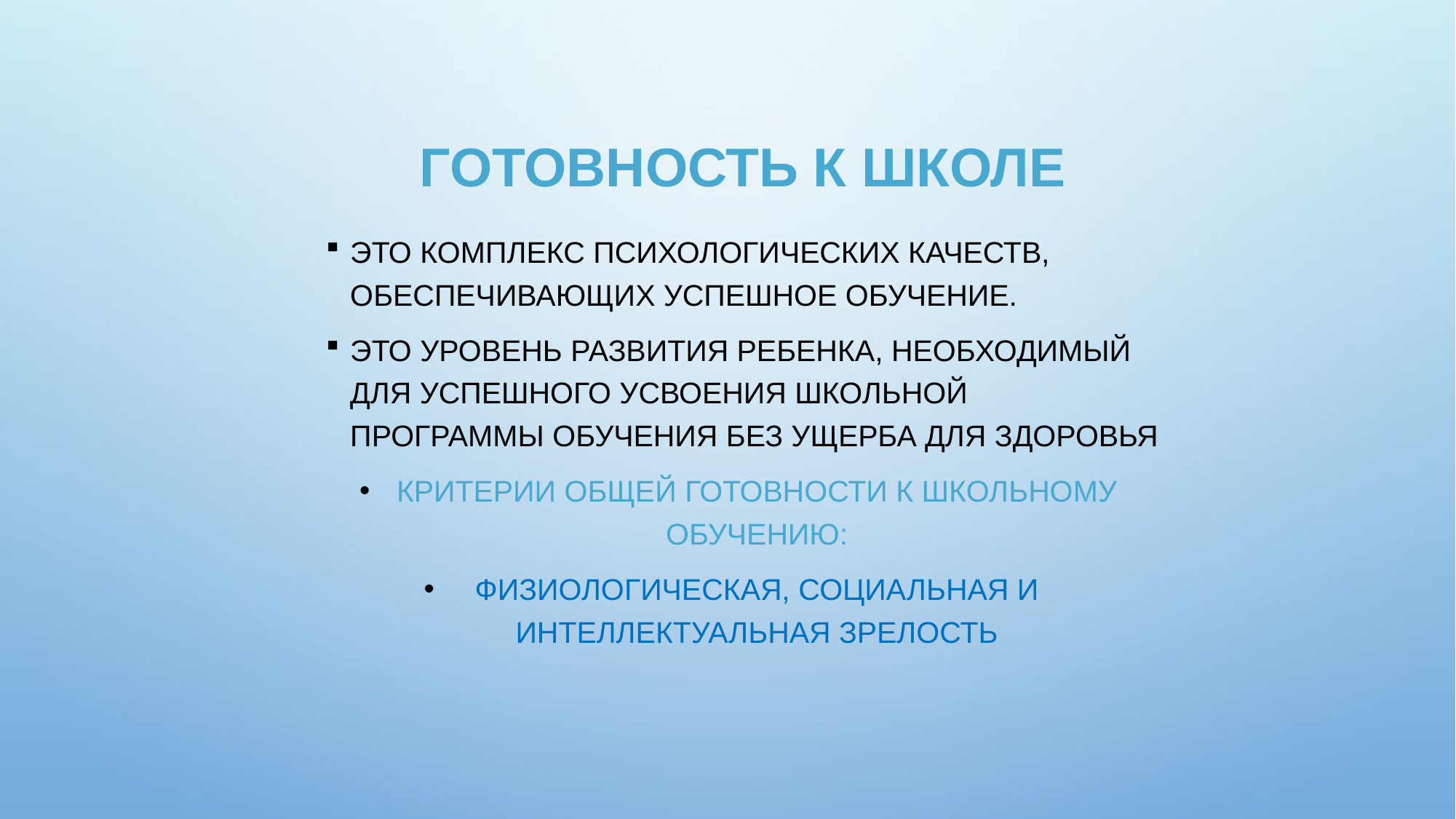

# Готовность к школе
Это комплекс психологических качеств, обеспечивающих успешное обучение.
Это уровень развития ребенка, необходимый для успешного усвоения школьной программы обучения без ущерба для здоровья
Критерии общей готовности к школьному обучению:
Физиологическая, социальная и интеллектуальная зрелость